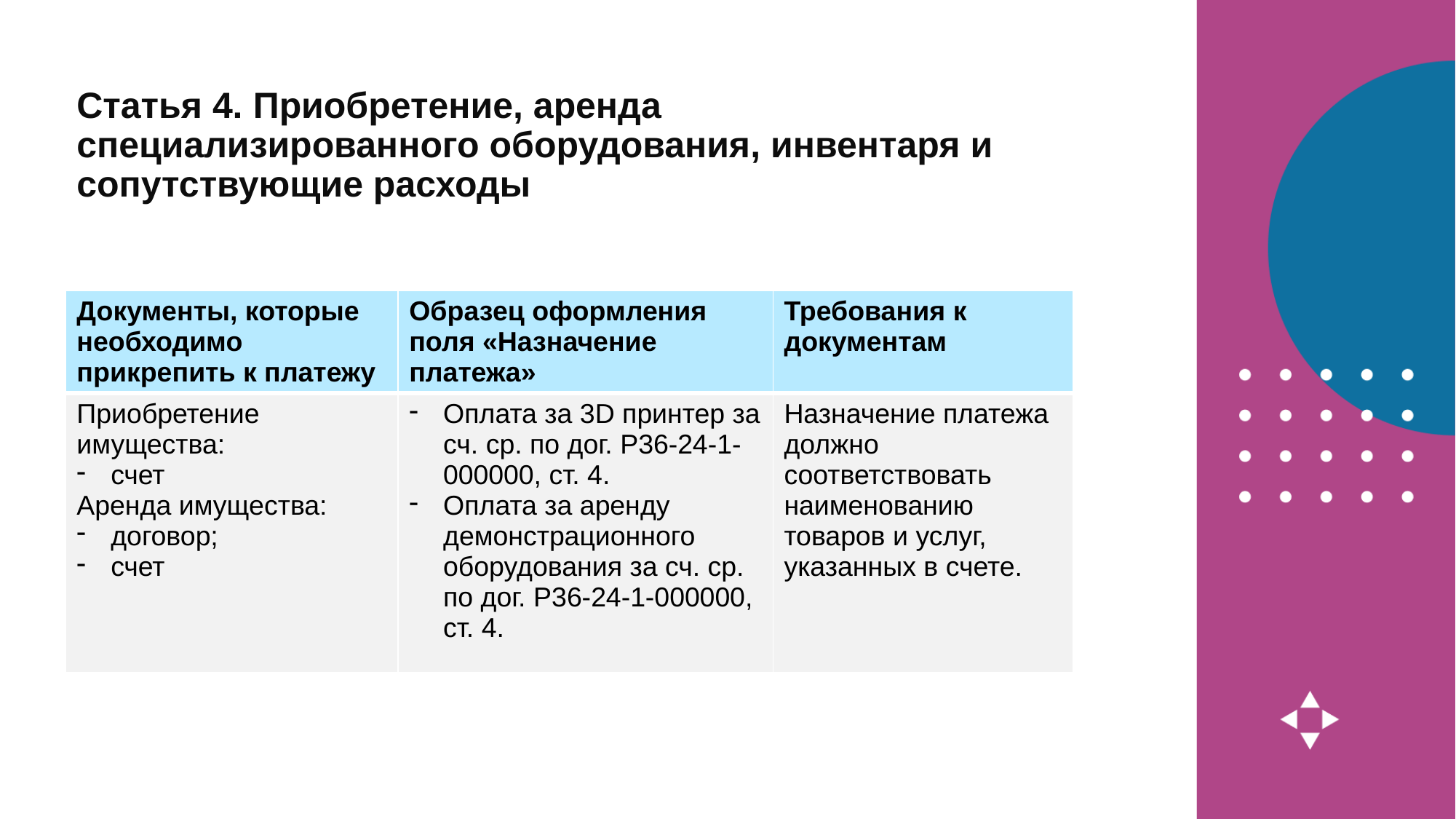

# Статья 4. Приобретение, аренда специализированного оборудования, инвентаря и сопутствующие расходы
| Документы, которые необходимо прикрепить к платежу | Образец оформления поля «Назначение платежа» | Требования к документам |
| --- | --- | --- |
| Приобретение имущества: счет Аренда имущества: договор; счет | Оплата за 3D принтер за сч. ср. по дог. Р36-24-1-000000, ст. 4. Оплата за аренду демонстрационного оборудования за сч. ср. по дог. Р36-24-1-000000, ст. 4. | Назначение платежа должно соответствовать наименованию товаров и услуг, указанных в счете. |